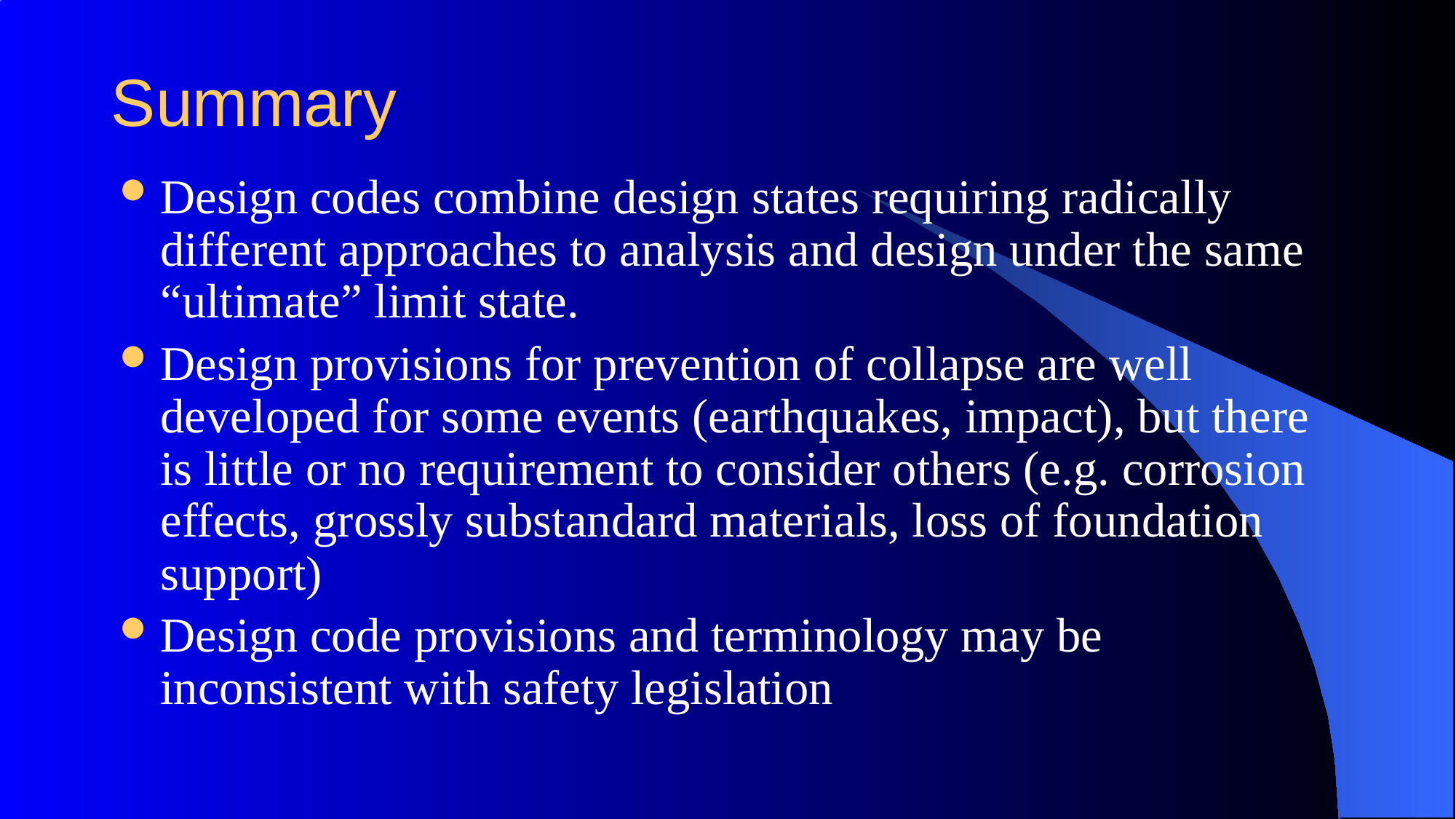

# Summary
Design codes combine design states requiring radically different approaches to analysis and design under the same “ultimate” limit state.
Design provisions for prevention of collapse are well developed for some events (earthquakes, impact), but there is little or no requirement to consider others (e.g. corrosion effects, grossly substandard materials, loss of foundation support)
Design code provisions and terminology may be inconsistent with safety legislation